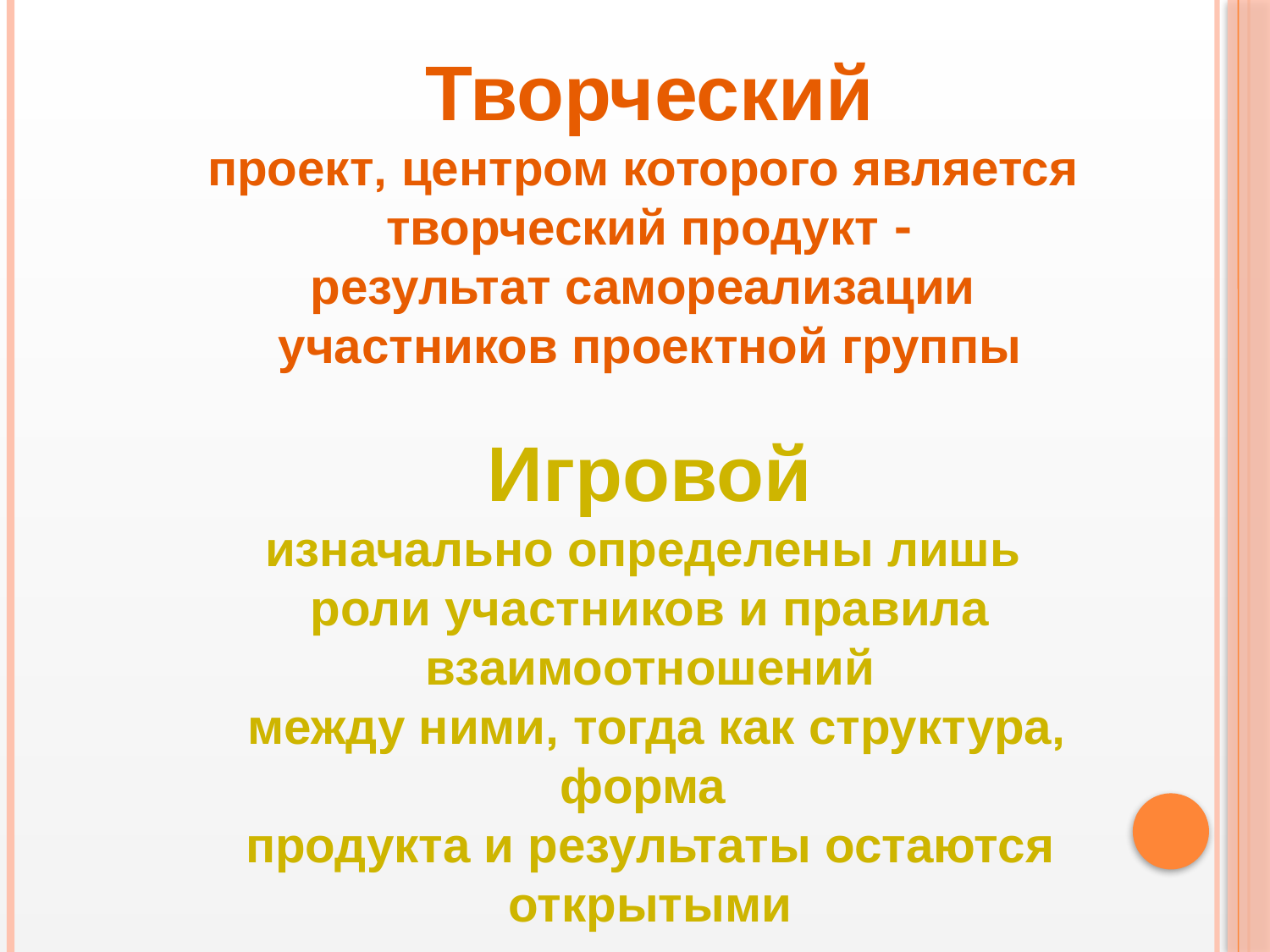

Творческий
проект, центром которого является
творческий продукт -
результат самореализации
участников проектной группы

Игровой
изначально определены лишь
роли участников и правила взаимоотношений
 между ними, тогда как структура, форма
продукта и результаты остаются открытыми